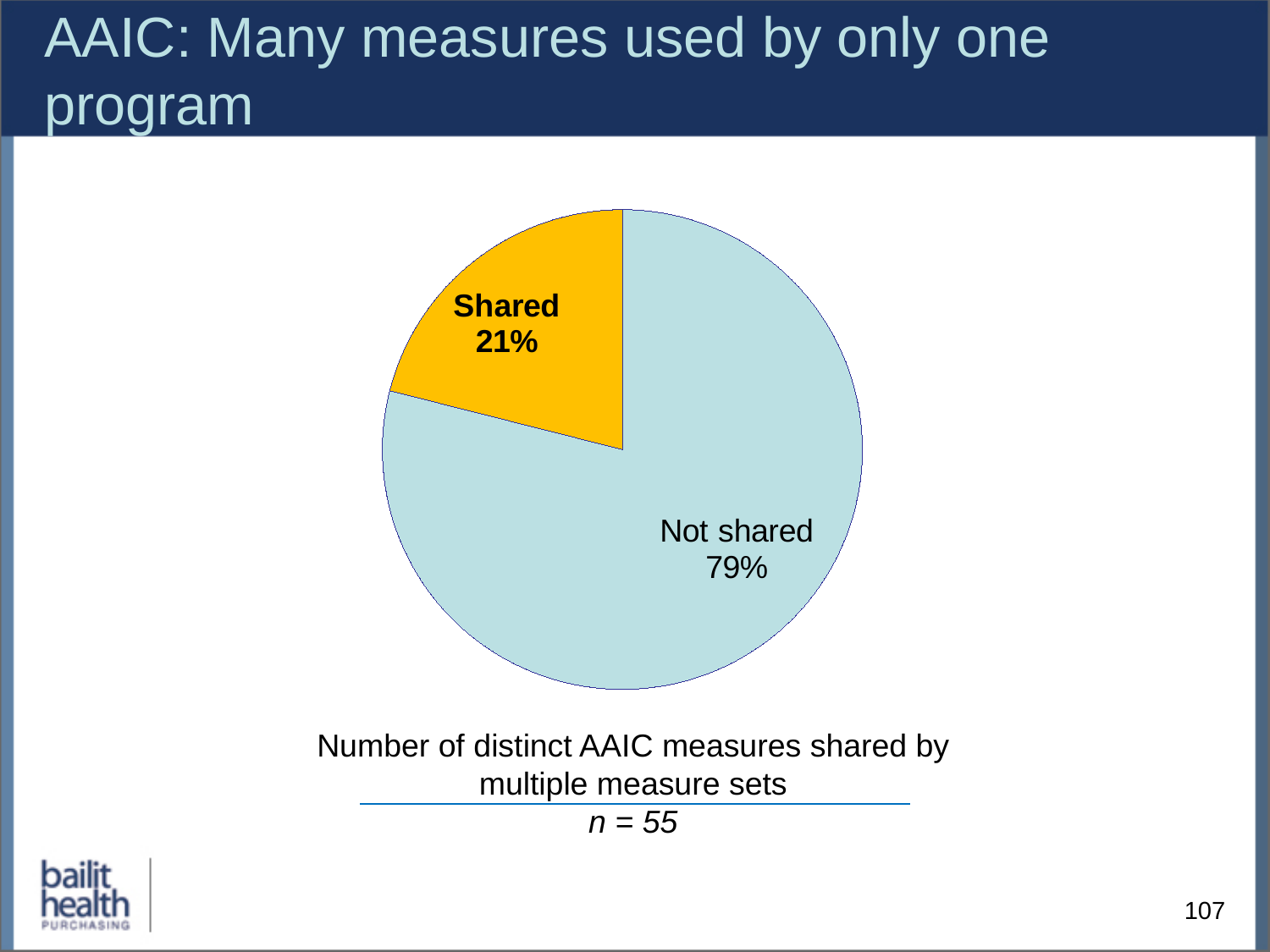

# AAIC: Many measures used by only one program

### Chart

| Category | Column1 |
|---|---|
| Not shared | 45.0 |
| Shared | 12.0 |
Number of distinct AAIC measures shared by multiple measure sets
n = 55
107